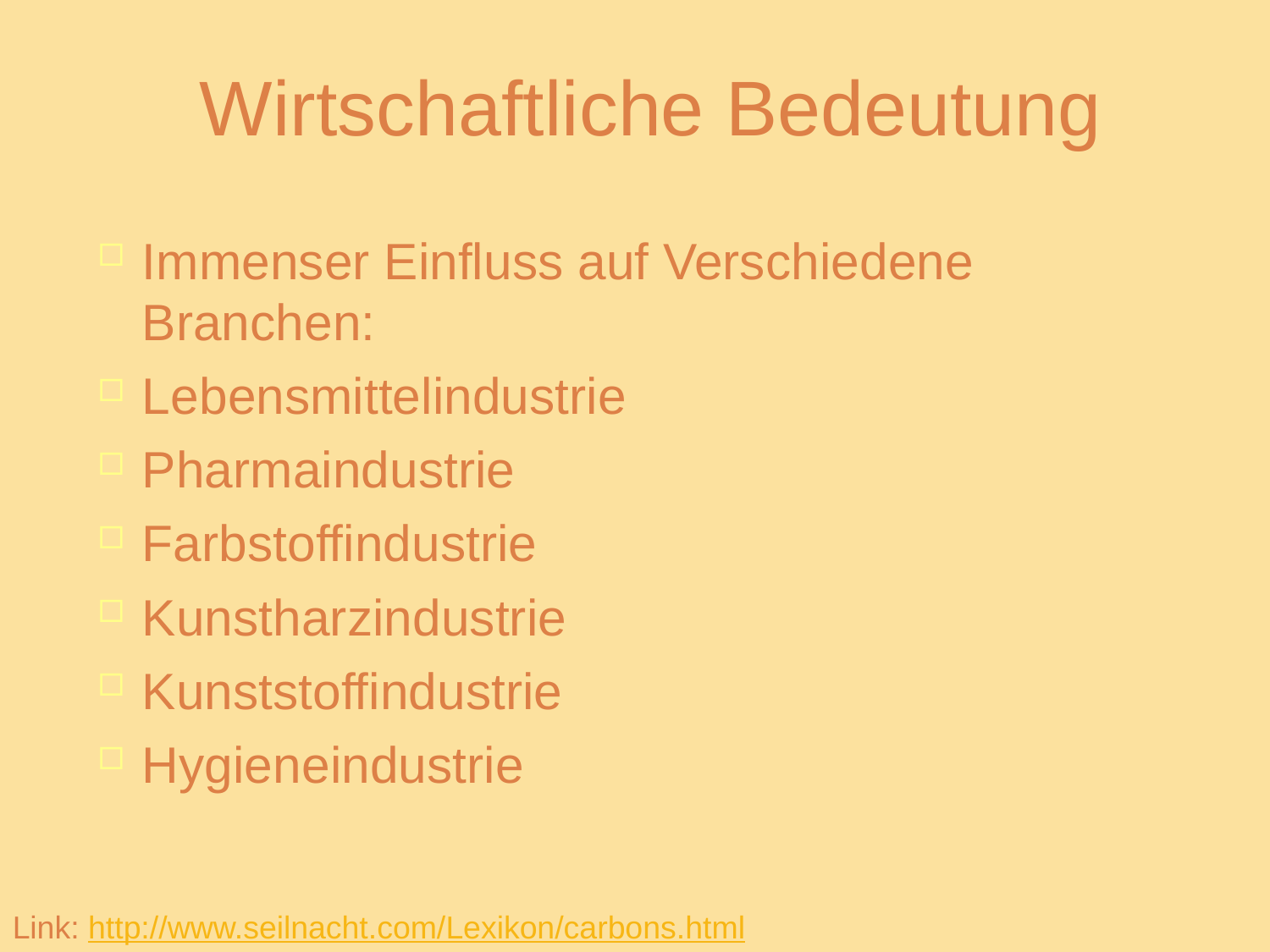

# Wirtschaftliche Bedeutung
Immenser Einfluss auf Verschiedene Branchen:
Lebensmittelindustrie
Pharmaindustrie
Farbstoffindustrie
Kunstharzindustrie
Kunststoffindustrie
Hygieneindustrie

Link: http://www.seilnacht.com/Lexikon/carbons.html